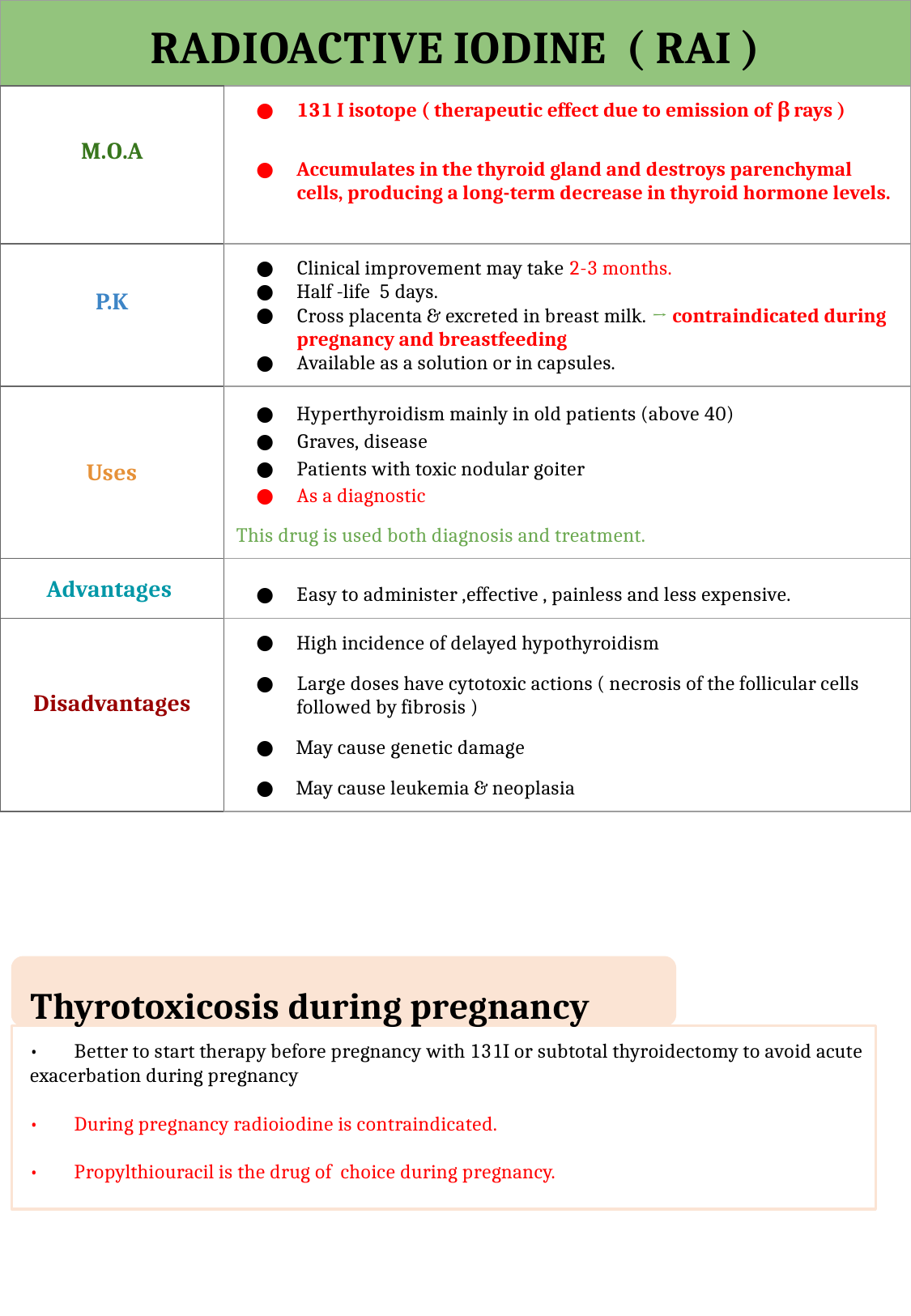

| RADIOACTIVE IODINE ( RAI ) |  |  |
| --- | --- | --- |
| M.O.A | 131 I isotope ( therapeutic effect due to emission of β rays ) Accumulates in the thyroid gland and destroys parenchymal cells, producing a long-term decrease in thyroid hormone levels. |  |
| P.K | Clinical improvement may take 2-3 months. Half -life 5 days. Cross placenta & excreted in breast milk. → contraindicated during pregnancy and breastfeeding Available as a solution or in capsules. |  |
| Uses | Hyperthyroidism mainly in old patients (above 40) Graves, disease Patients with toxic nodular goiter As a diagnostic This drug is used both diagnosis and treatment. |  |
| Advantages | Easy to administer ,effective , painless and less expensive. |  |
| Disadvantages | High incidence of delayed hypothyroidism Large doses have cytotoxic actions ( necrosis of the follicular cells followed by fibrosis ) May cause genetic damage May cause leukemia & neoplasia |  |

Thyrotoxicosis during pregnancy

•        Better to start therapy before pregnancy with 131I or subtotal thyroidectomy to avoid acute exacerbation during pregnancy

•        During pregnancy radioiodine is contraindicated.

•        Propylthiouracil is the drug of  choice during pregnancy.